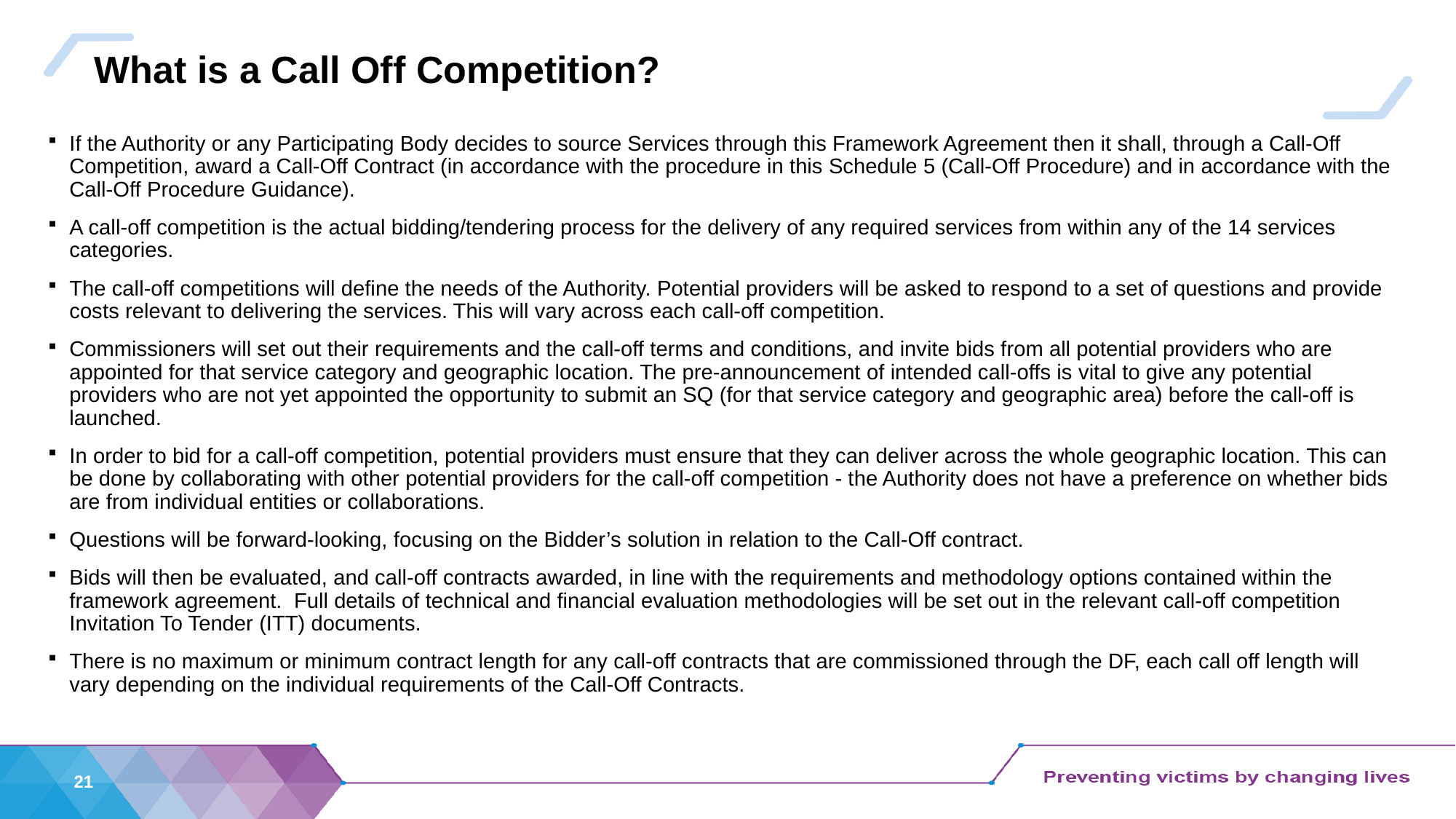

# What is a Call Off Competition?
If the Authority or any Participating Body decides to source Services through this Framework Agreement then it shall, through a Call-Off Competition, award a Call-Off Contract (in accordance with the procedure in this Schedule 5 (Call-Off Procedure) and in accordance with the Call-Off Procedure Guidance).
A call-off competition is the actual bidding/tendering process for the delivery of any required services from within any of the 14 services categories.
The call-off competitions will define the needs of the Authority. Potential providers will be asked to respond to a set of questions and provide costs relevant to delivering the services. This will vary across each call-off competition.
Commissioners will set out their requirements and the call-off terms and conditions, and invite bids from all potential providers who are appointed for that service category and geographic location. The pre-announcement of intended call-offs is vital to give any potential providers who are not yet appointed the opportunity to submit an SQ (for that service category and geographic area) before the call-off is launched.
In order to bid for a call-off competition, potential providers must ensure that they can deliver across the whole geographic location. This can be done by collaborating with other potential providers for the call-off competition - the Authority does not have a preference on whether bids are from individual entities or collaborations.
Questions will be forward-looking, focusing on the Bidder’s solution in relation to the Call-Off contract.
Bids will then be evaluated, and call-off contracts awarded, in line with the requirements and methodology options contained within the framework agreement.  Full details of technical and financial evaluation methodologies will be set out in the relevant call-off competition Invitation To Tender (ITT) documents.
There is no maximum or minimum contract length for any call-off contracts that are commissioned through the DF, each call off length will vary depending on the individual requirements of the Call-Off Contracts.

21